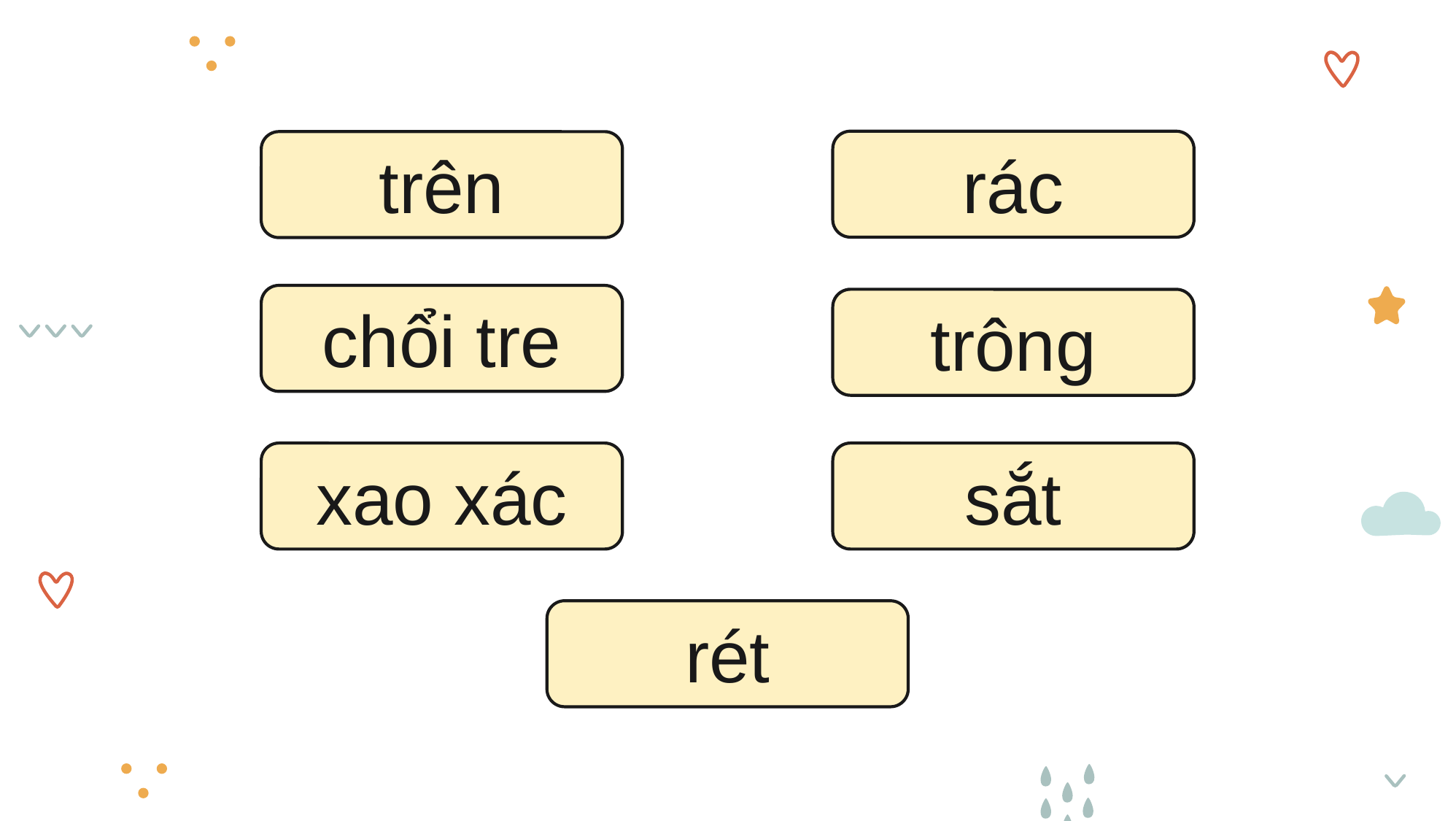

rác
trên
chổi tre
trông
xao xác
sắt
rét